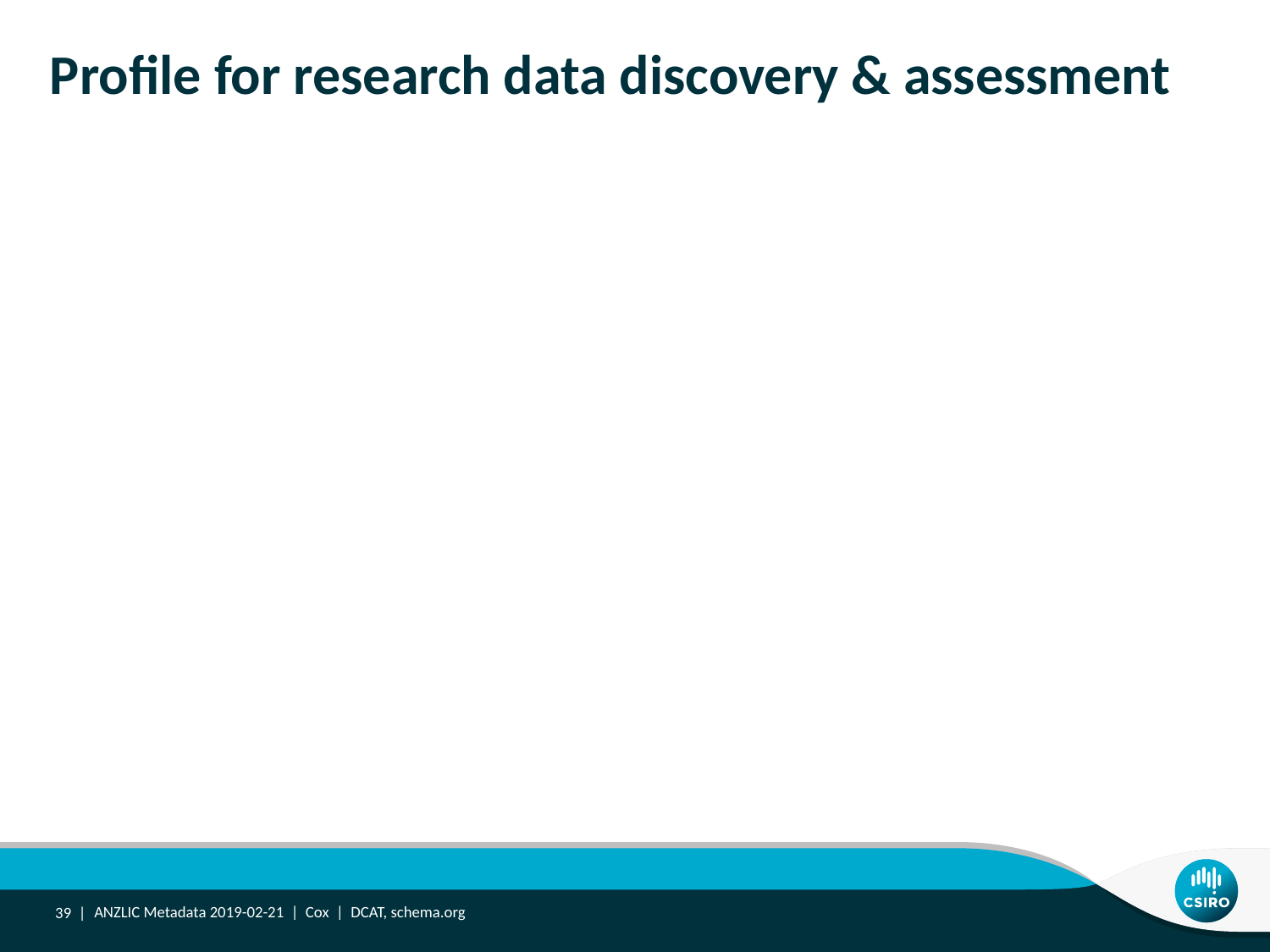

# Profile for research data discovery & assessment

39  |
ANZLIC Metadata 2019-02-21  |  Cox  |  DCAT, schema.org